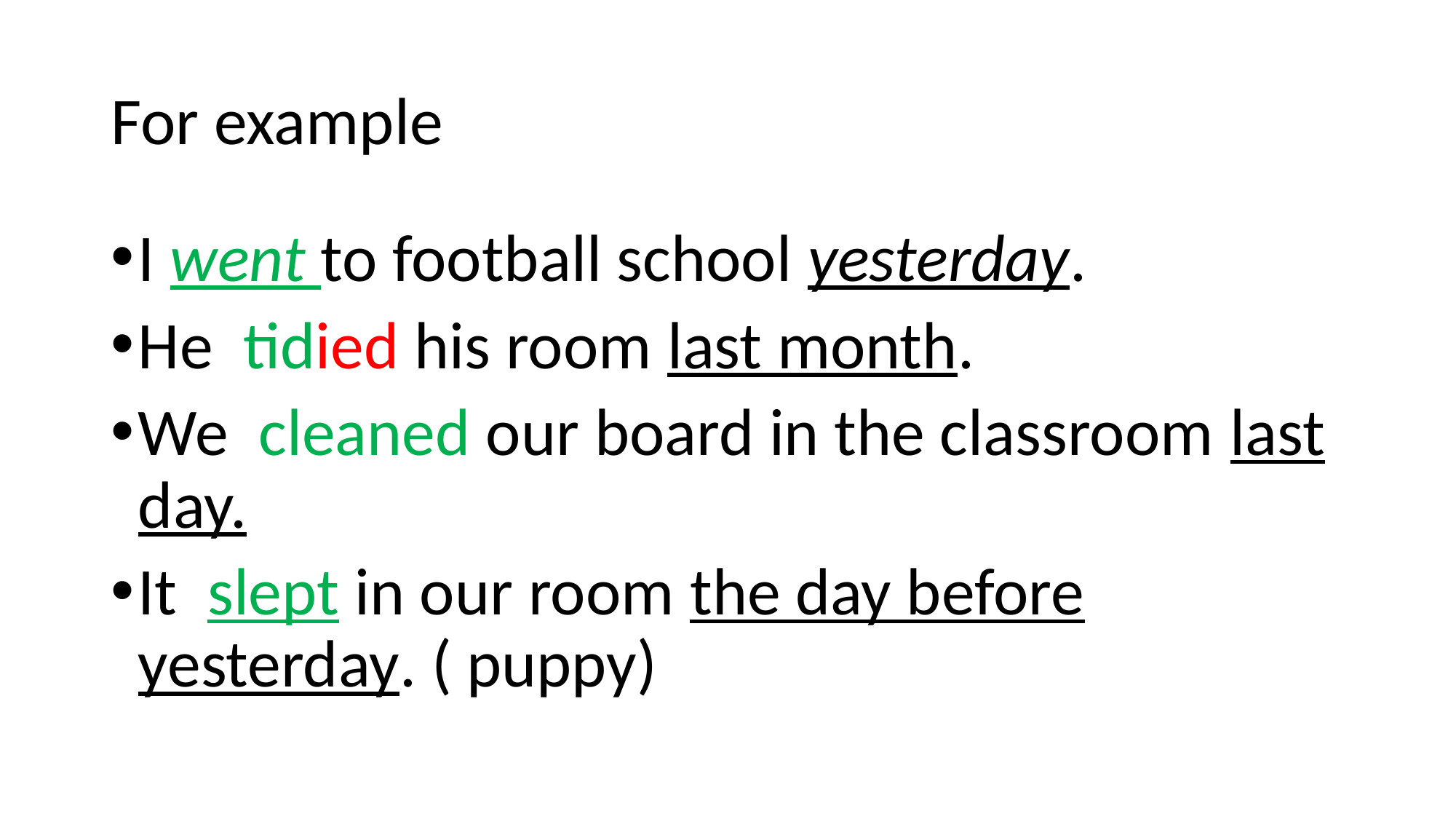

# For example
I went to football school yesterday.
He  tidied his room last month.
We  cleaned our board in the classroom last day.
It  slept in our room the day before yesterday. ( puppy)